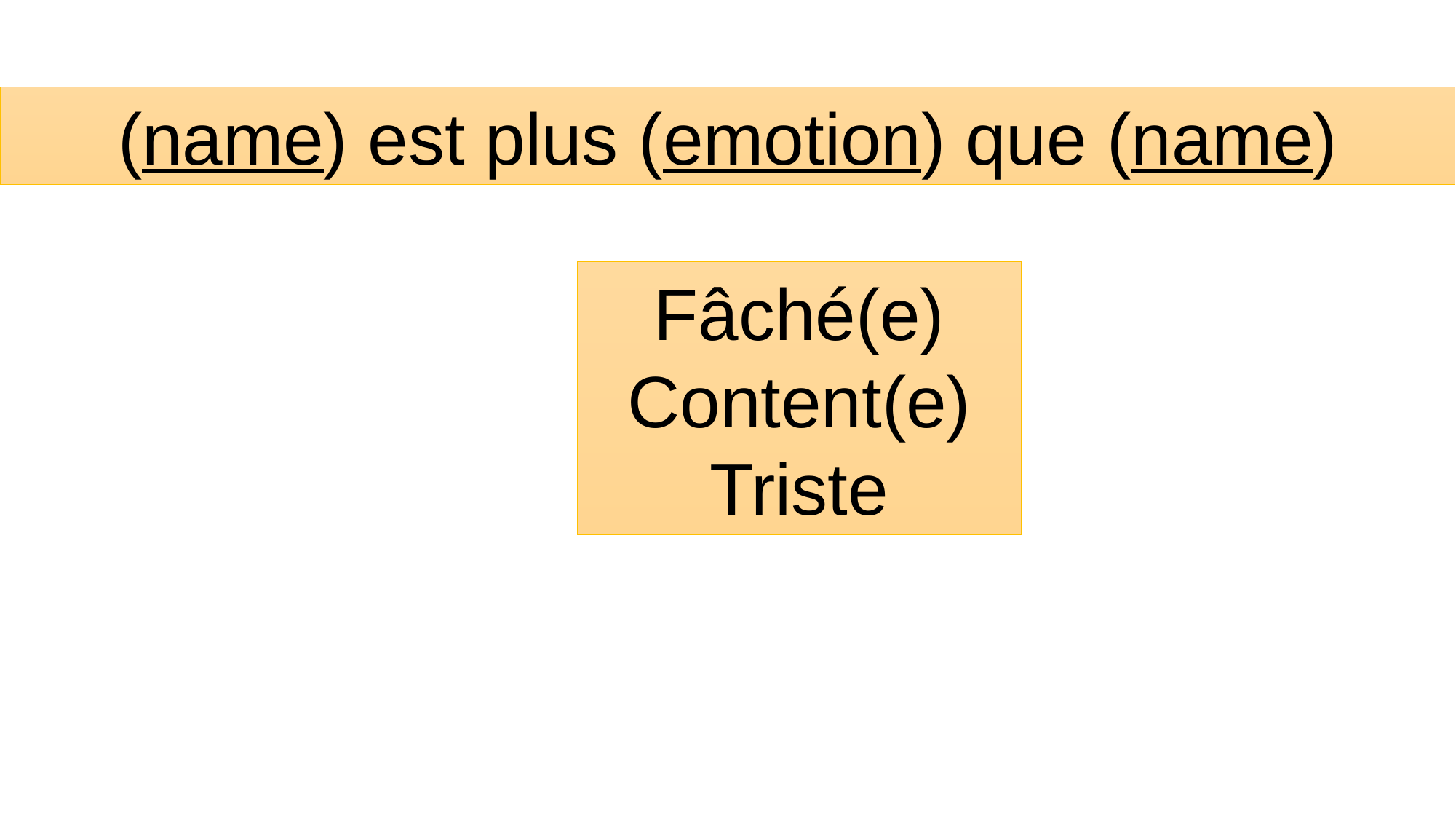

(name) est plus (emotion) que (name)
Fâché(e)
Content(e)
Triste